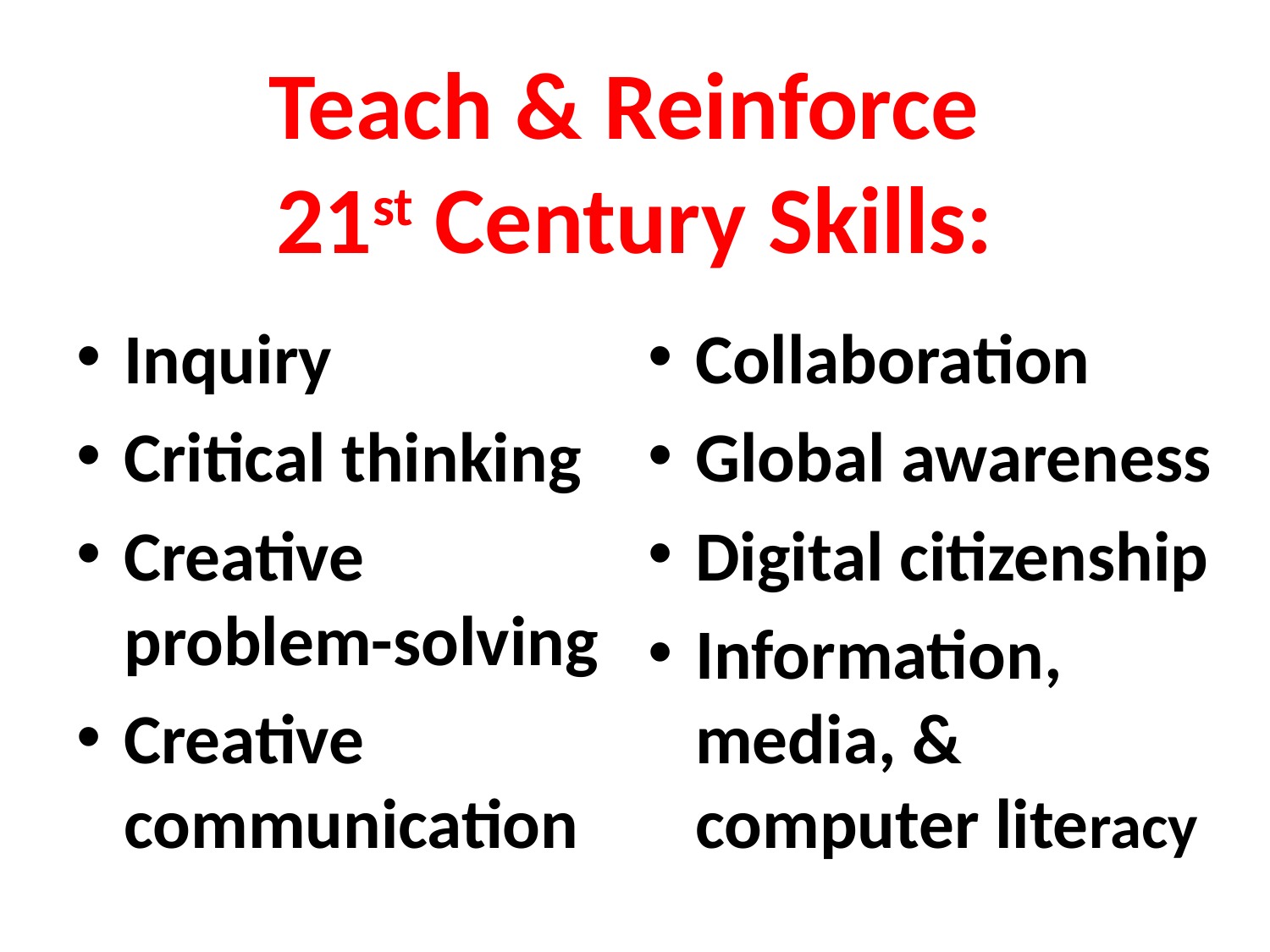

# Teach & Reinforce 21st Century Skills:
Inquiry
Critical thinking
Creative problem-solving
Creative communication

Collaboration
Global awareness
Digital citizenship
Information, media, & computer literacy